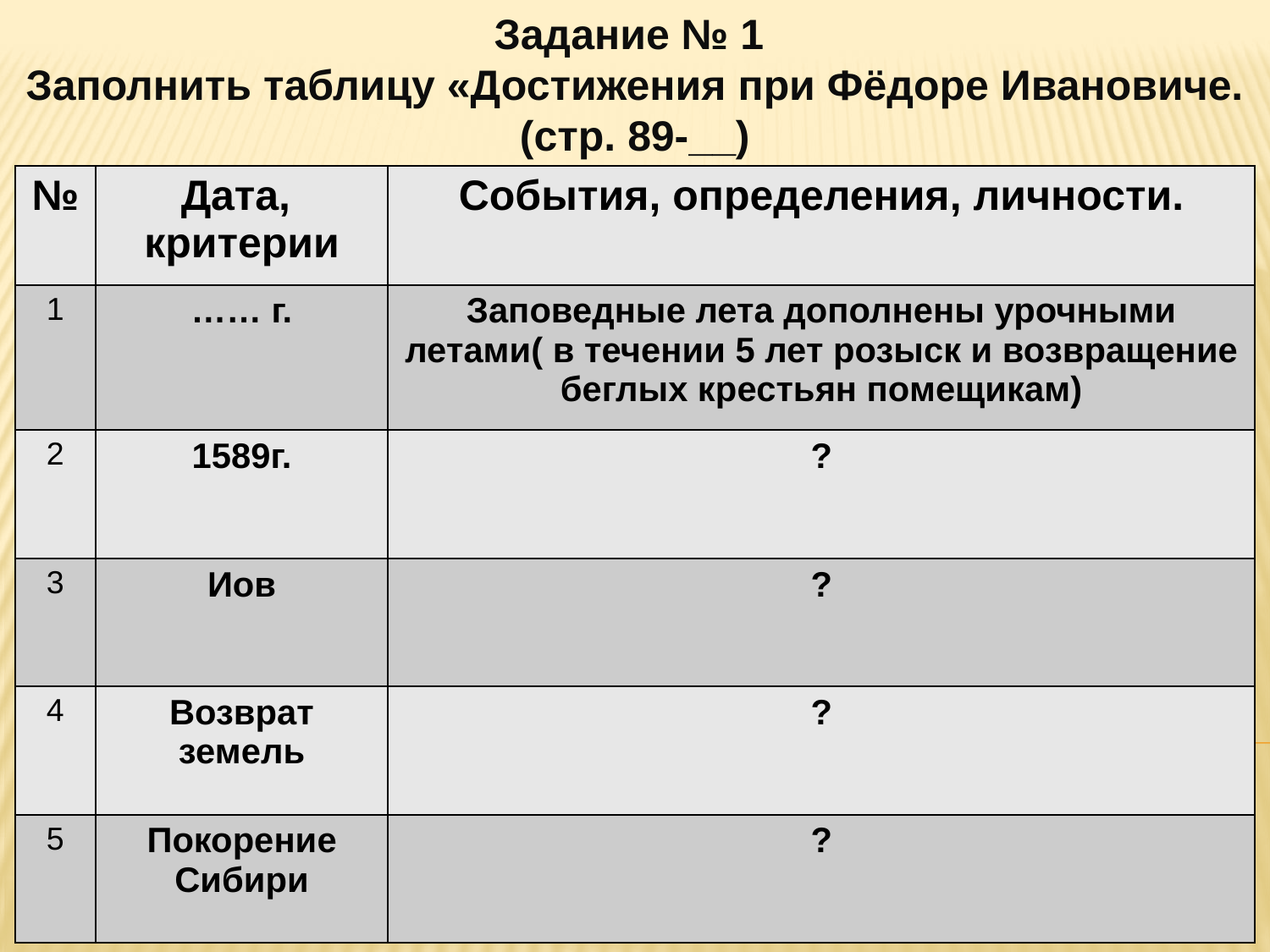

# Задание № 1 Заполнить таблицу «Достижения при Фёдоре Ивановиче. (стр. 89-__)
| № | Дата, критерии | События, определения, личности. |
| --- | --- | --- |
| 1 | …… г. | Заповедные лета дополнены урочными летами( в течении 5 лет розыск и возвращение беглых крестьян помещикам) |
| 2 | 1589г. | ? |
| 3 | Иов | ? |
| 4 | Возврат земель | ? |
| 5 | Покорение Сибири | ? |